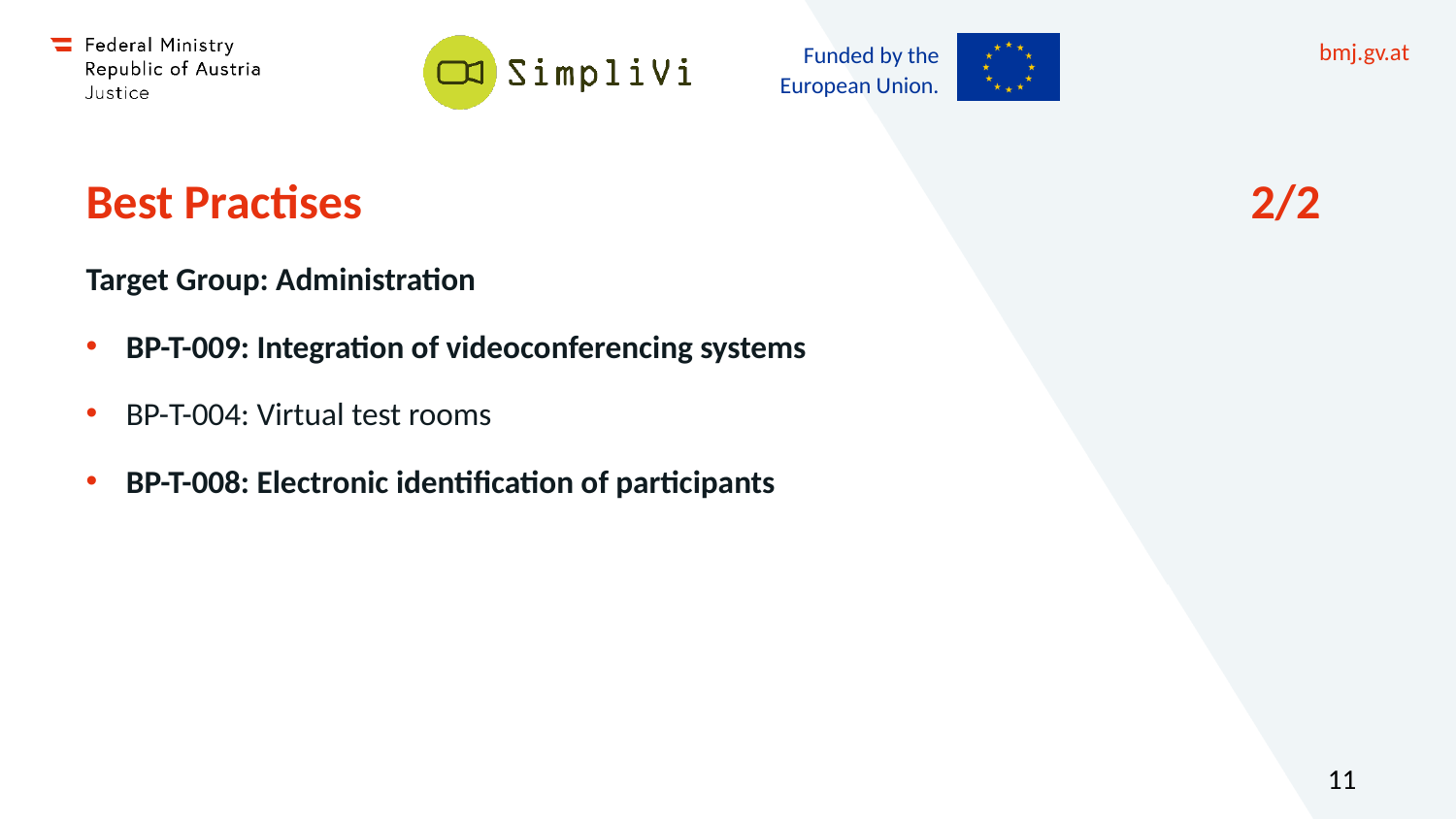

# Best Practises							2/2
Target Group: Administration
BP-T-009: Integration of videoconferencing systems
BP-T-004: Virtual test rooms
BP-T-008: Electronic identification of participants

11